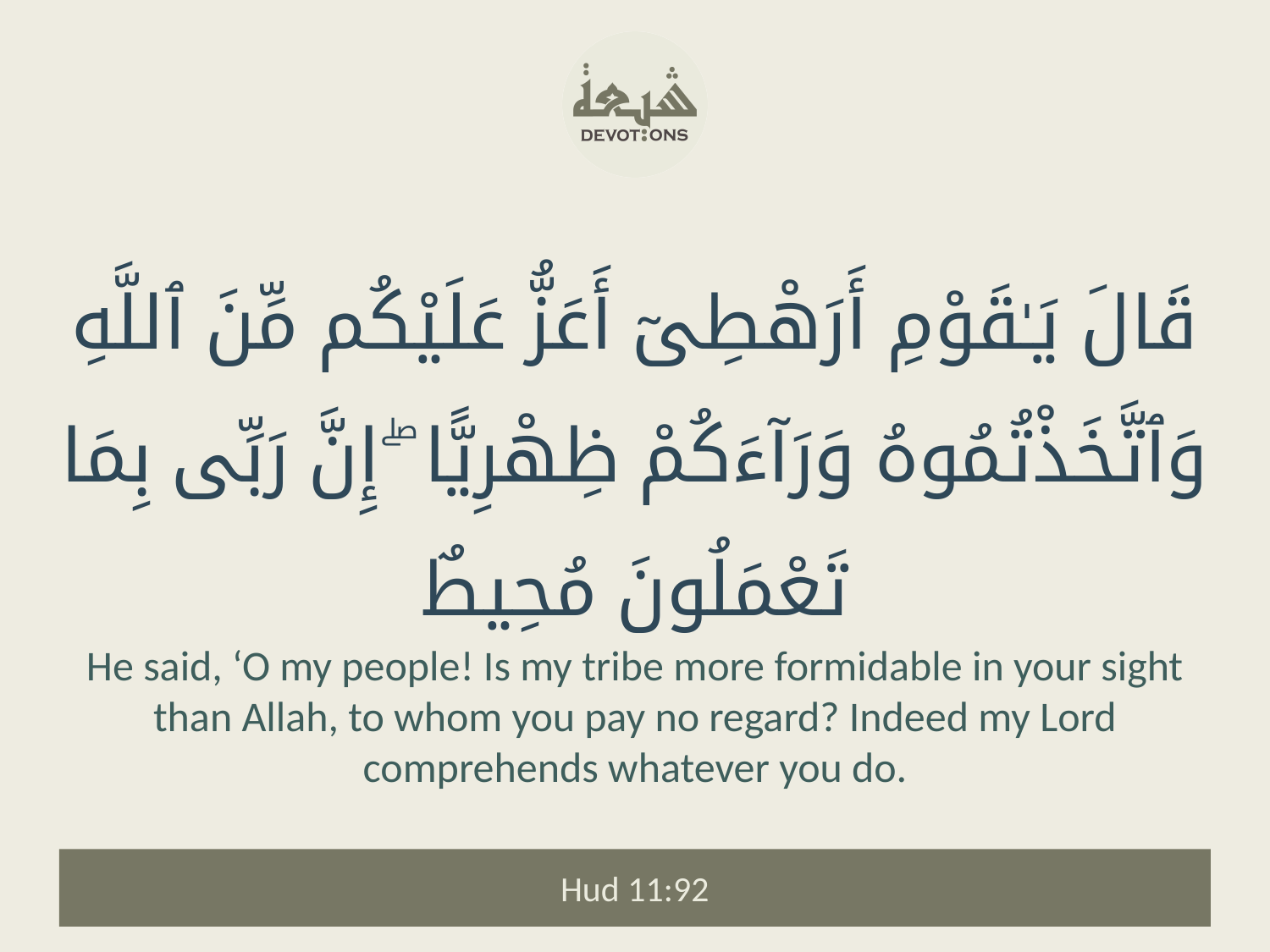

قَالَ يَـٰقَوْمِ أَرَهْطِىٓ أَعَزُّ عَلَيْكُم مِّنَ ٱللَّهِ وَٱتَّخَذْتُمُوهُ وَرَآءَكُمْ ظِهْرِيًّا ۖ إِنَّ رَبِّى بِمَا تَعْمَلُونَ مُحِيطٌ
He said, ‘O my people! Is my tribe more formidable in your sight than Allah, to whom you pay no regard? Indeed my Lord comprehends whatever you do.
Hud 11:92